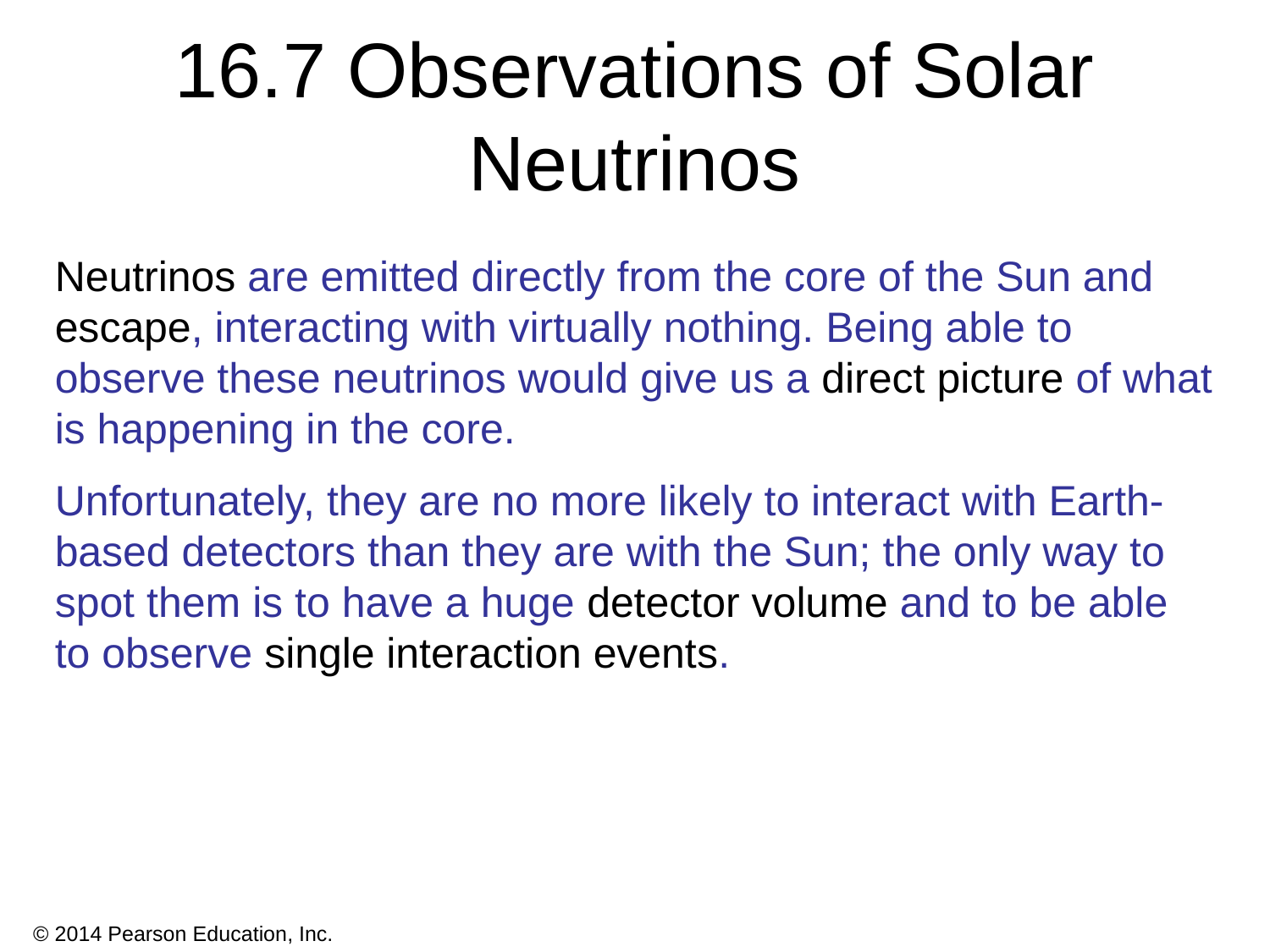

# 16.7 Observations of Solar Neutrinos
Neutrinos are emitted directly from the core of the Sun and escape, interacting with virtually nothing. Being able to observe these neutrinos would give us a direct picture of what is happening in the core.
Unfortunately, they are no more likely to interact with Earth-based detectors than they are with the Sun; the only way to spot them is to have a huge detector volume and to be able to observe single interaction events.